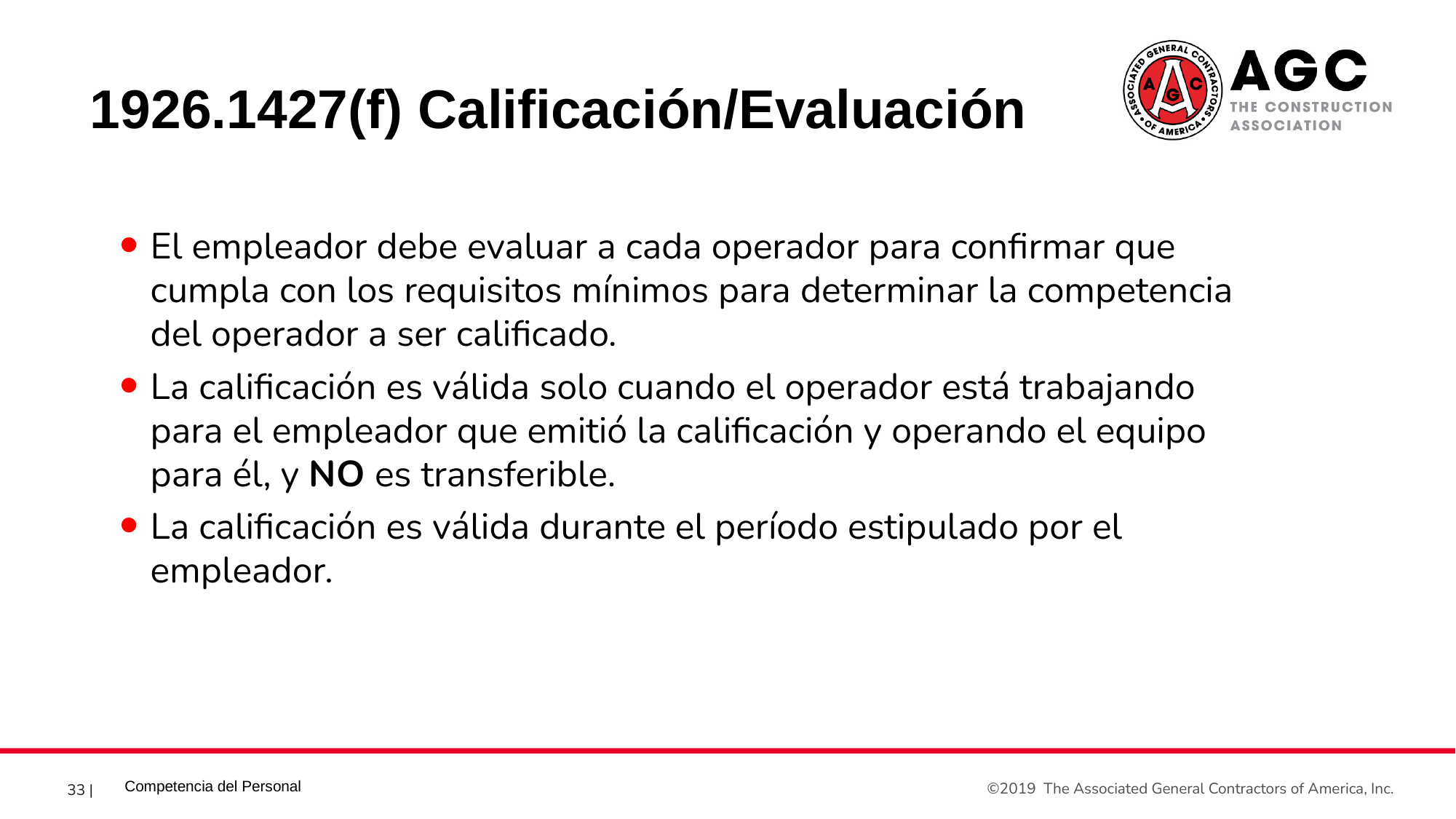

1926.1427(f) Calificación/Evaluación

El empleador debe evaluar a cada operador para confirmar que cumpla con los requisitos mínimos para determinar la competencia del operador a ser calificado.
La calificación es válida solo cuando el operador está trabajando para el empleador que emitió la calificación y operando el equipo para él, y NO es transferible.
La calificación es válida durante el período estipulado por el empleador.
Competencia del Personal